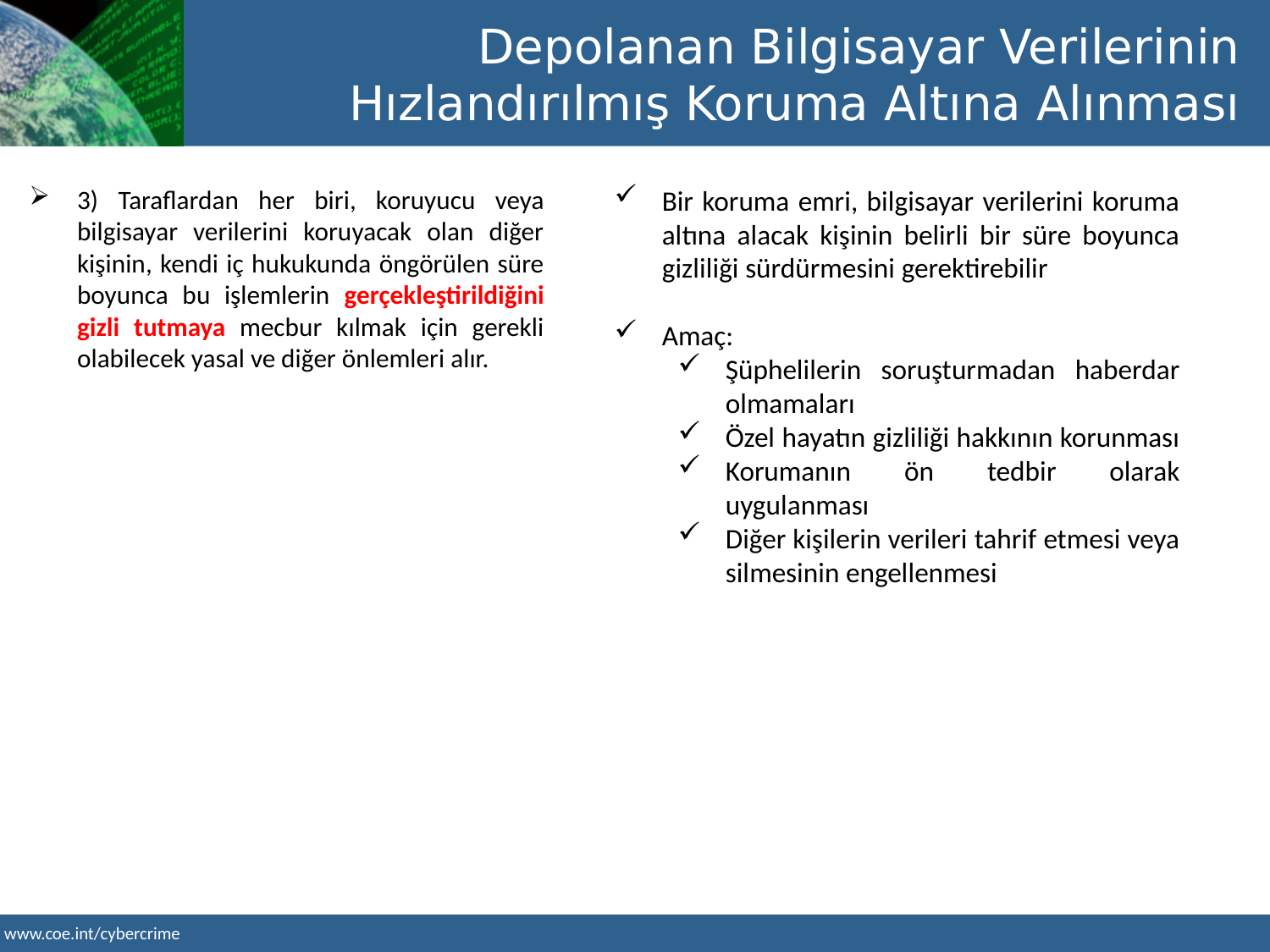

Depolanan Bilgisayar Verilerinin Hızlandırılmış Koruma Altına Alınması
Bir koruma emri, bilgisayar verilerini koruma altına alacak kişinin belirli bir süre boyunca gizliliği sürdürmesini gerektirebilir

Amaç:
Şüphelilerin soruşturmadan haberdar olmamaları
Özel hayatın gizliliği hakkının korunması
Korumanın ön tedbir olarak uygulanması
Diğer kişilerin verileri tahrif etmesi veya silmesinin engellenmesi
3) Taraflardan her biri, koruyucu veya bilgisayar verilerini koruyacak olan diğer kişinin, kendi iç hukukunda öngörülen süre boyunca bu işlemlerin gerçekleştirildiğini gizli tutmaya mecbur kılmak için gerekli olabilecek yasal ve diğer önlemleri alır.